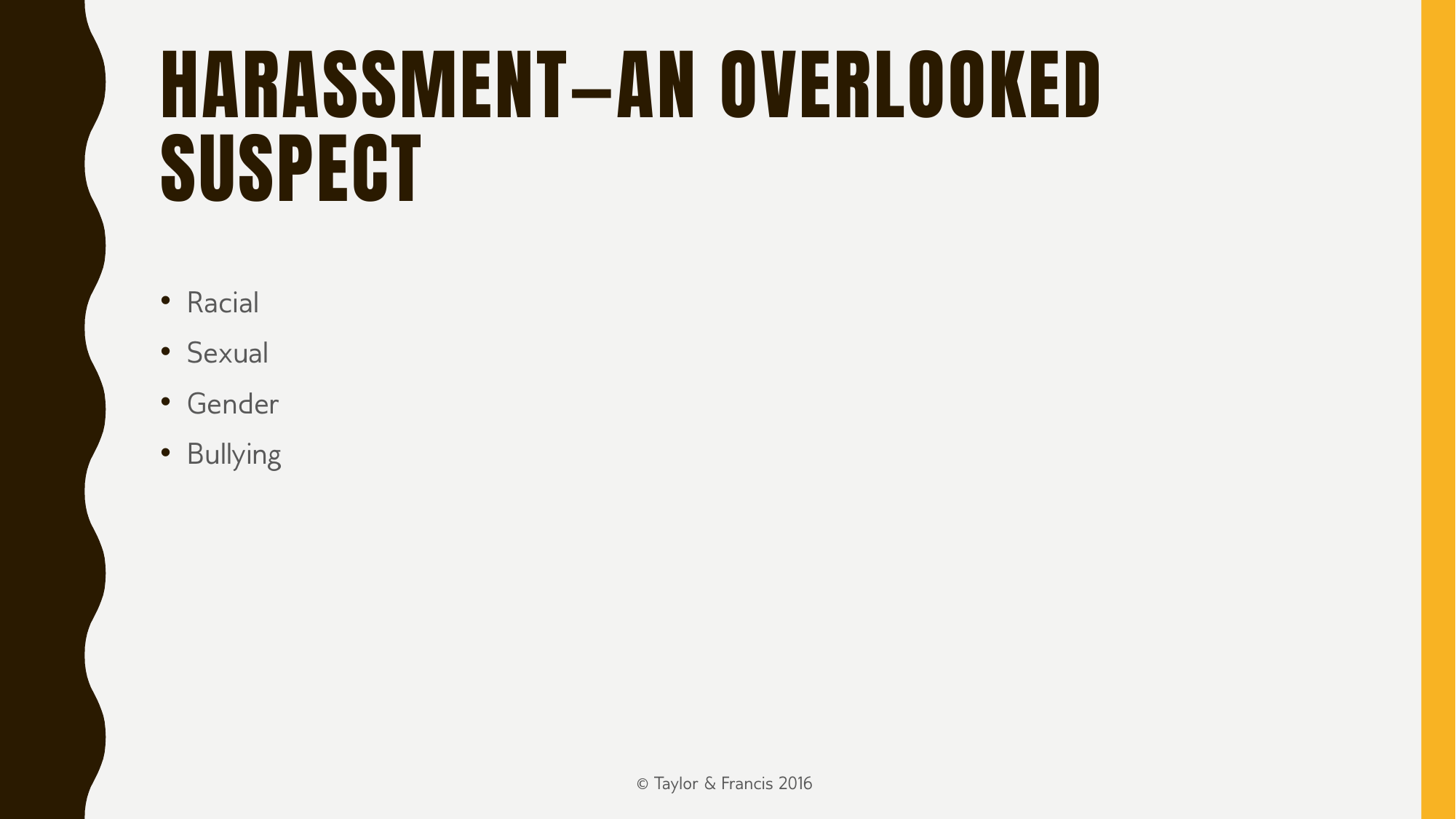

# Harassment—an Overlooked Suspect
Racial
Sexual
Gender
Bullying
© Taylor & Francis 2016